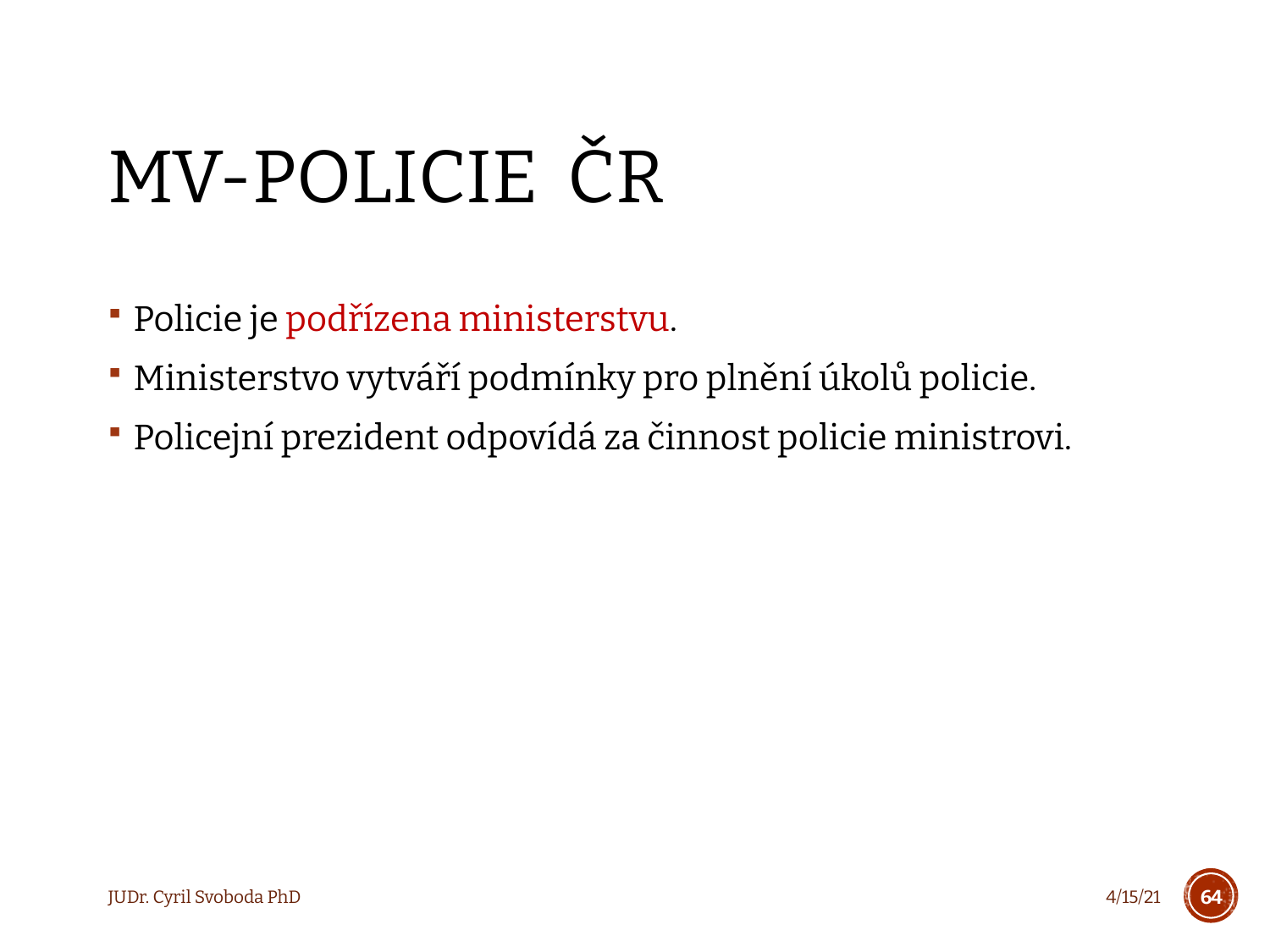

# MV-Policie  ČR
Policie je podřízena ministerstvu.
Ministerstvo vytváří podmínky pro plnění úkolů policie.
Policejní prezident odpovídá za činnost policie ministrovi.
JUDr. Cyril Svoboda PhD
4/15/21
64